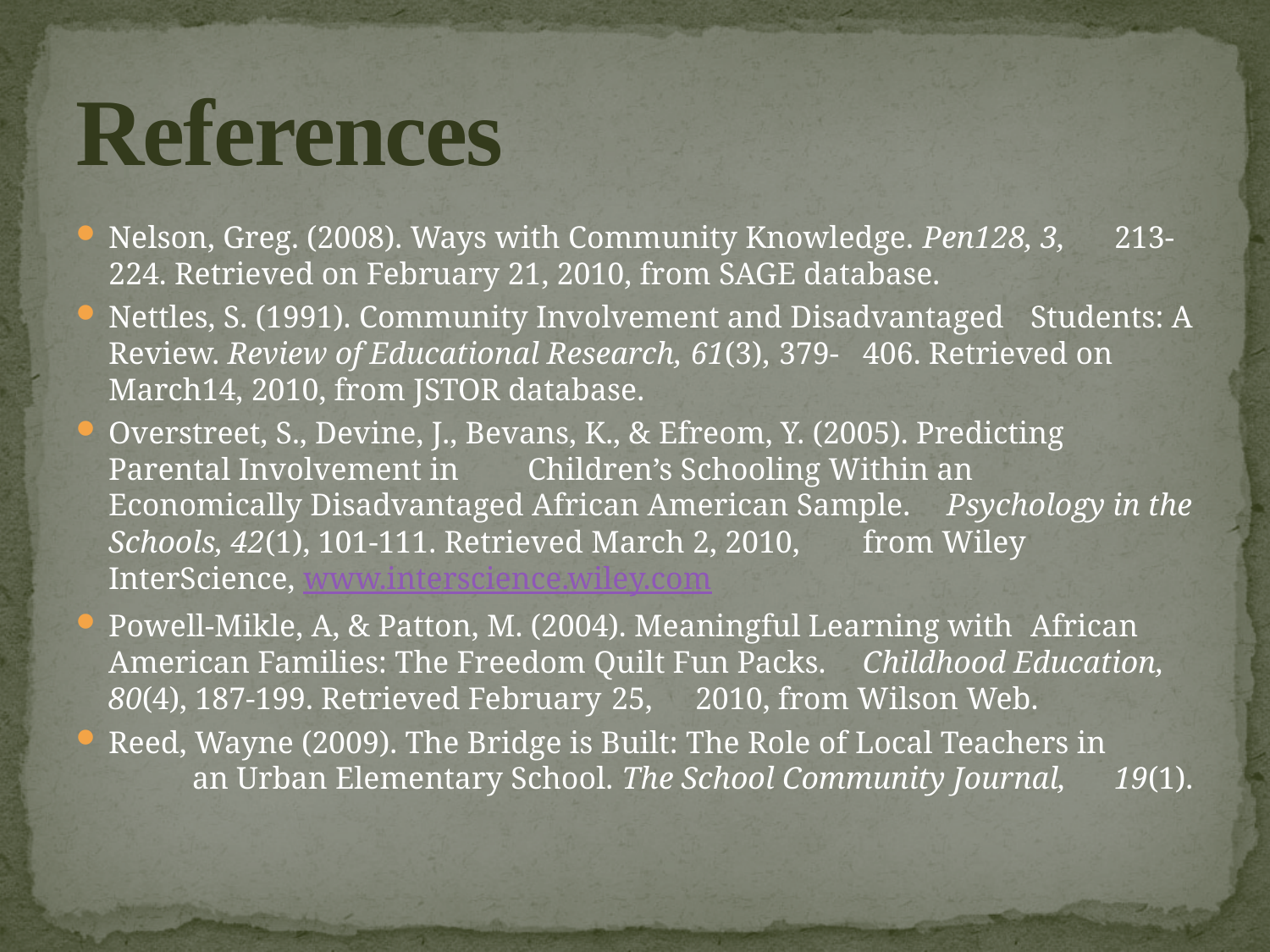

# References
Nelson, Greg. (2008). Ways with Community Knowledge. Pen128, 3, 	213-224. Retrieved on February 21, 2010, from SAGE database.
Nettles, S. (1991). Community Involvement and Disadvantaged 	Students: A Review. Review of Educational Research, 61(3), 	379-	406. Retrieved on March14, 2010, from JSTOR database.
Overstreet, S., Devine, J., Bevans, K., & Efreom, Y. (2005). Predicting 	Parental Involvement in 	Children’s Schooling Within an 	Economically Disadvantaged African American Sample. 	Psychology in the Schools, 42(1), 101-111. Retrieved March 2, 2010, 	from Wiley InterScience, www.interscience.wiley.com
Powell-Mikle, A, & Patton, M. (2004). Meaningful Learning with 	African American Families: The Freedom Quilt Fun Packs. 	Childhood Education, 80(4), 187-199. Retrieved February 	25, 	2010, from Wilson Web.
Reed, Wayne (2009). The Bridge is Built: The Role of Local Teachers in 	an Urban Elementary School. The School Community Journal, 	19(1).